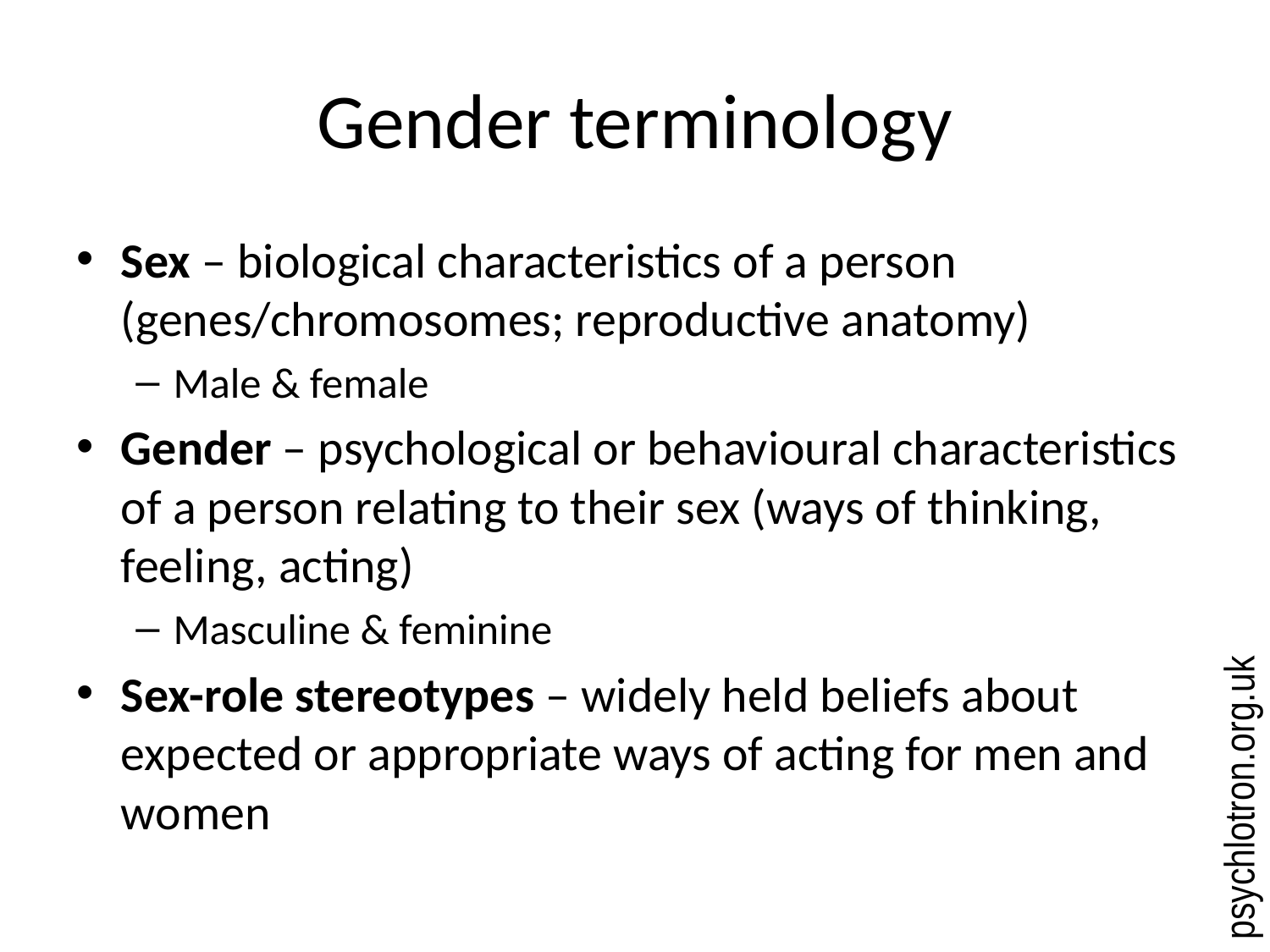

# Gender terminology
Sex – biological characteristics of a person (genes/chromosomes; reproductive anatomy)
Male & female
Gender – psychological or behavioural characteristics of a person relating to their sex (ways of thinking, feeling, acting)
Masculine & feminine
Sex-role stereotypes – widely held beliefs about expected or appropriate ways of acting for men and women